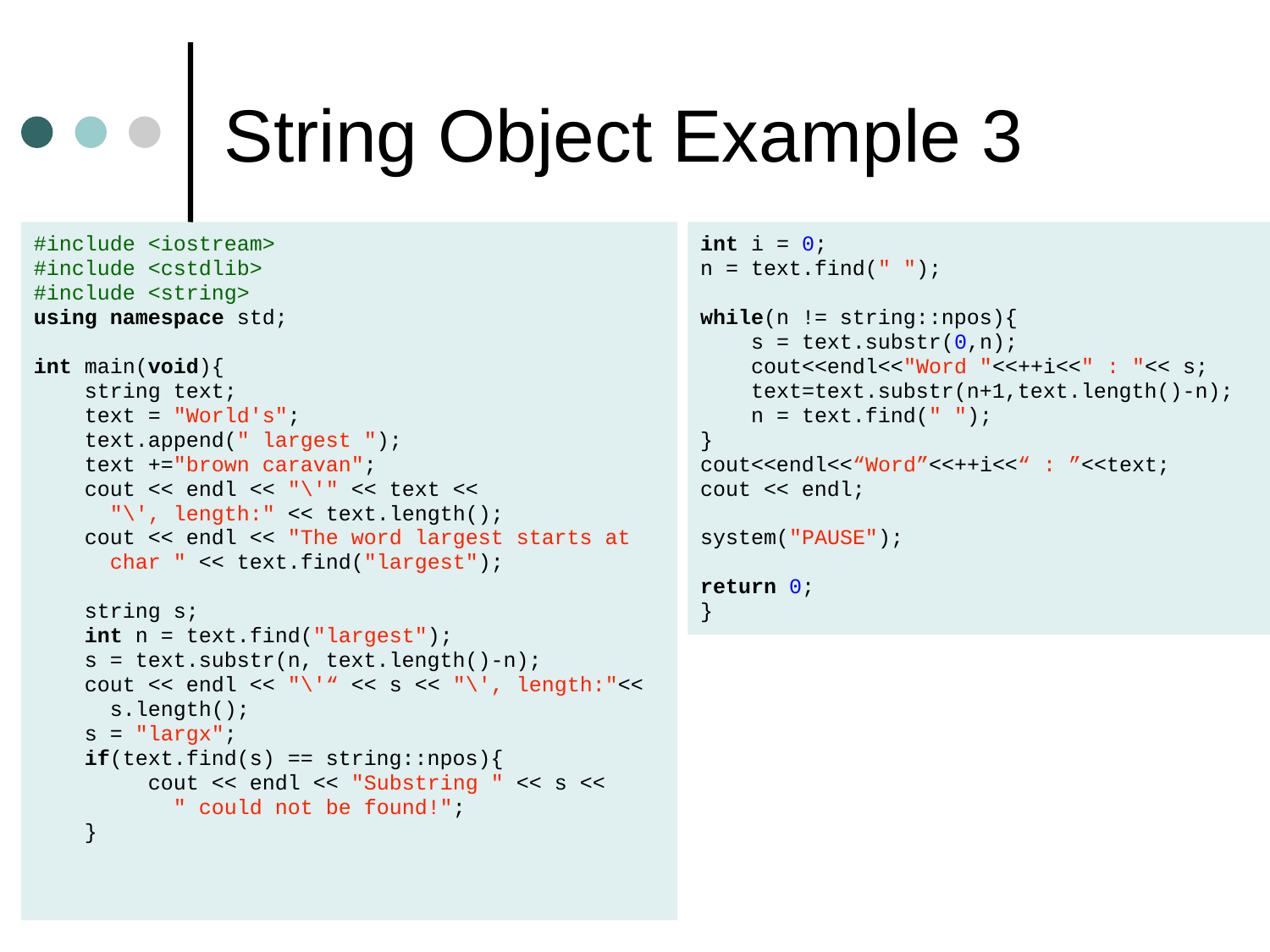

# String Object Example 3
#include <iostream>
#include <cstdlib>
#include <string>
using namespace std;

int main(void){
    string text;
    text = "World's";
    text.append(" largest ");
    text +="brown caravan";
    cout << endl << "\'" << text <<
      "\', length:" << text.length();
    cout << endl << "The word largest starts at
      char " << text.find("largest");

    string s;
    int n = text.find("largest");
    s = text.substr(n, text.length()-n);
    cout << endl << "\'“ << s << "\', length:"<<
      s.length();
    s = "largx";
    if(text.find(s) == string::npos){
         cout << endl << "Substring " << s <<
           " could not be found!";
    }

int i = 0;
n = text.find(" ");

while(n != string::npos){
    s = text.substr(0,n);
    cout<<endl<<"Word "<<++i<<" : "<< s;
    text=text.substr(n+1,text.length()-n);
    n = text.find(" ");
}
cout<<endl<<“Word”<<++i<<“ : ”<<text;
cout << endl;

system("PAUSE");

return 0;
}